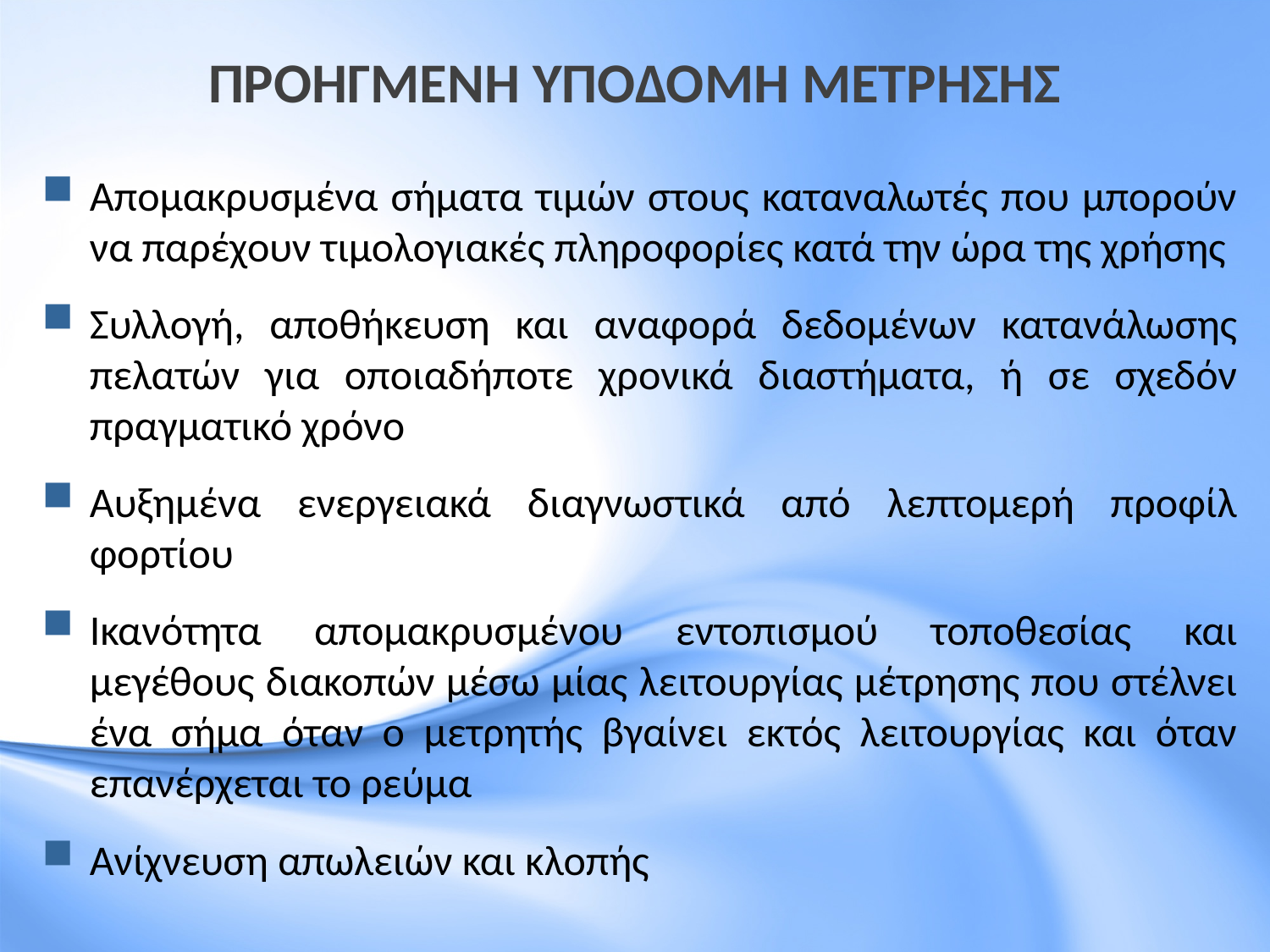

# ΠΡΟΗΓΜΕΝΗ ΥΠΟΔΟΜΗ ΜΕΤΡΗΣΗΣ
Απομακρυσμένα σήματα τιμών στους καταναλωτές που μπορούν να παρέχουν τιμολογιακές πληροφορίες κατά την ώρα της χρήσης
Συλλογή, αποθήκευση και αναφορά δεδομένων κατανάλωσης πελατών για οποιαδήποτε χρονικά διαστήματα, ή σε σχεδόν πραγματικό χρόνο
Αυξημένα ενεργειακά διαγνωστικά από λεπτομερή προφίλ φορτίου
Ικανότητα απομακρυσμένου εντοπισμού τοποθεσίας και μεγέθους διακοπών μέσω μίας λειτουργίας μέτρησης που στέλνει ένα σήμα όταν ο μετρητής βγαίνει εκτός λειτουργίας και όταν επανέρχεται το ρεύμα
Ανίχνευση απωλειών και κλοπής